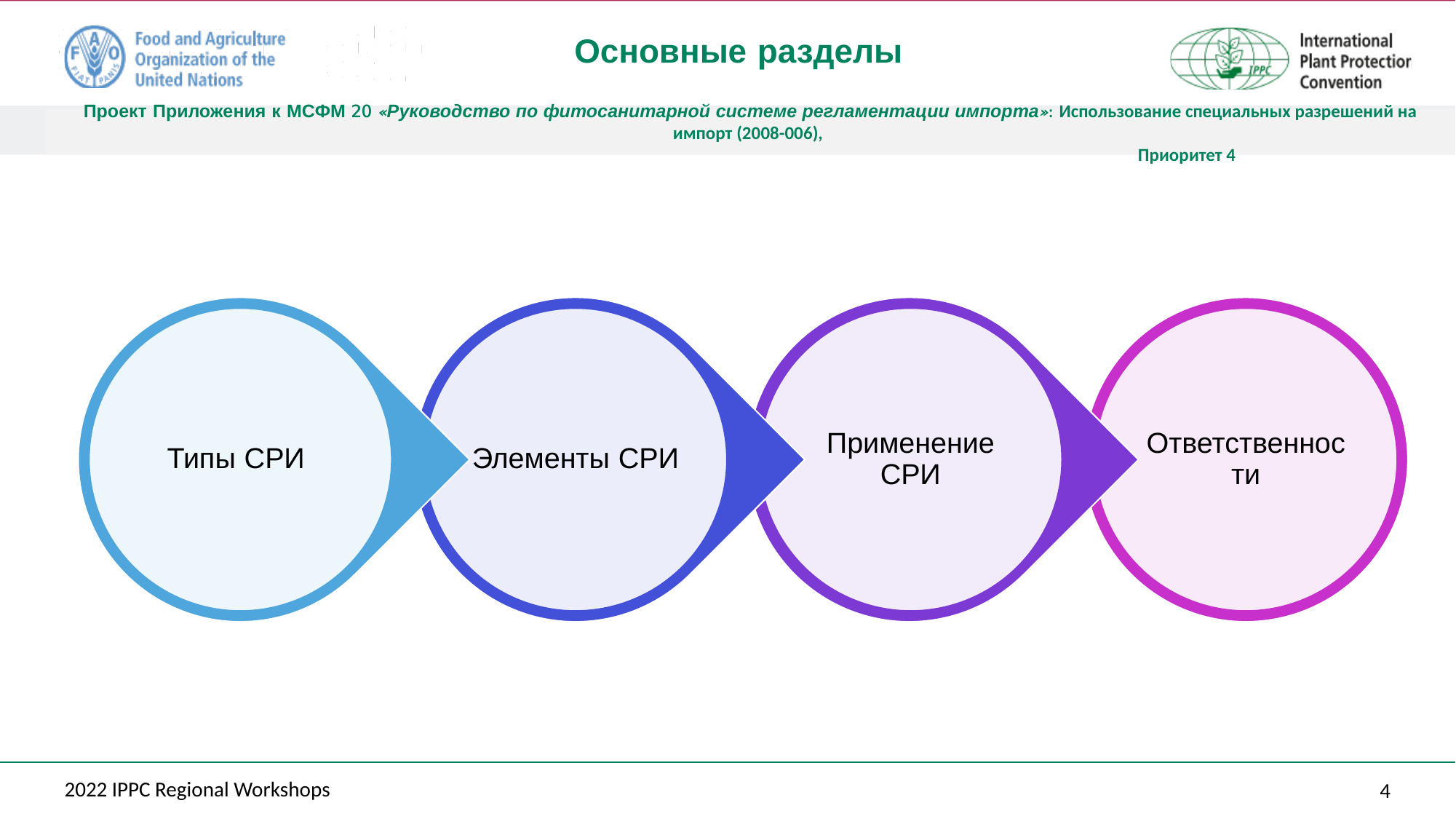

Основные разделы
Проект Приложения к МСФМ 20 «Руководство по фитосанитарной системе регламентации импорта»: Использование специальных разрешений на импорт (2008-006),
								Приоритет 4
Ответственности
Применение СРИ
Элементы СРИ
Типы СРИ